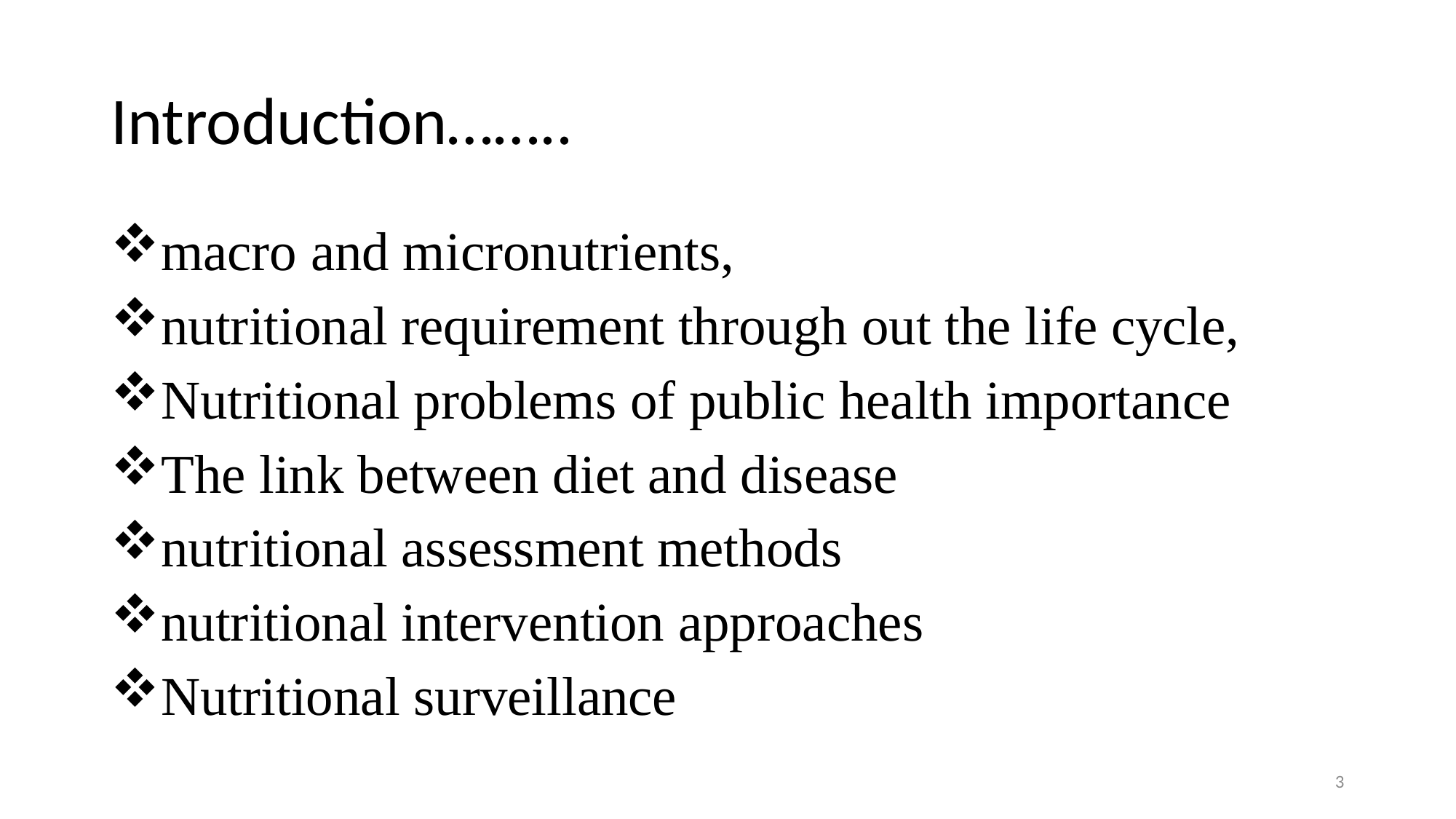

# Introduction……..
macro and micronutrients,
nutritional requirement through out the life cycle,
Nutritional problems of public health importance
The link between diet and disease
nutritional assessment methods
nutritional intervention approaches
Nutritional surveillance
3